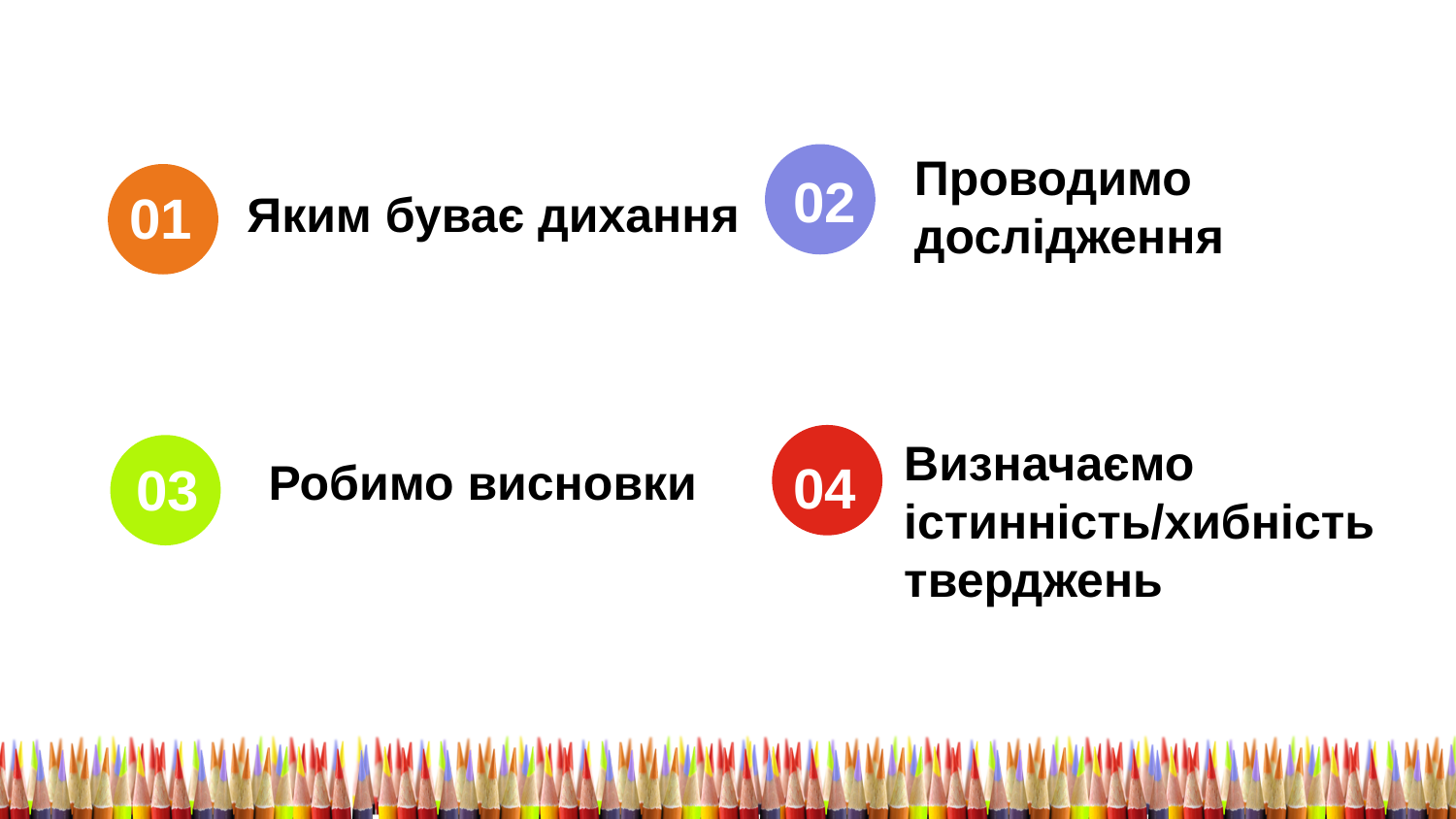

Проводимо
дослідження

02
Яким буває дихання
01

Визначаємо
істинність/хибність тверджень

Робимо висновки
04
03